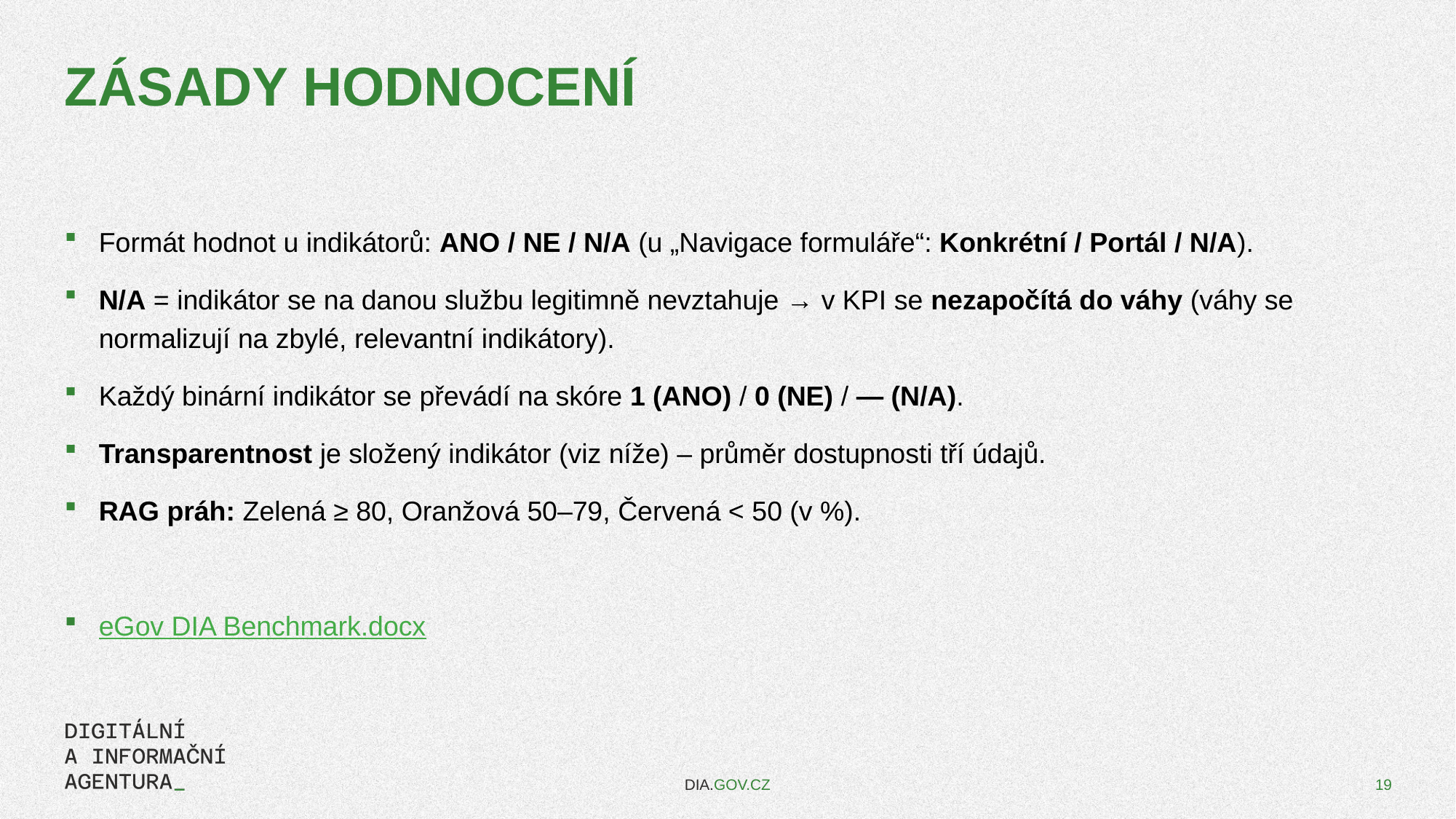

# Zásady hodnocení
Formát hodnot u indikátorů: ANO / NE / N/A (u „Navigace formuláře“: Konkrétní / Portál / N/A).
N/A = indikátor se na danou službu legitimně nevztahuje → v KPI se nezapočítá do váhy (váhy se normalizují na zbylé, relevantní indikátory).
Každý binární indikátor se převádí na skóre 1 (ANO) / 0 (NE) / — (N/A).
Transparentnost je složený indikátor (viz níže) – průměr dostupnosti tří údajů.
RAG práh: Zelená ≥ 80, Oranžová 50–79, Červená < 50 (v %).

eGov DIA Benchmark.docx

DIA.GOV.CZ
19